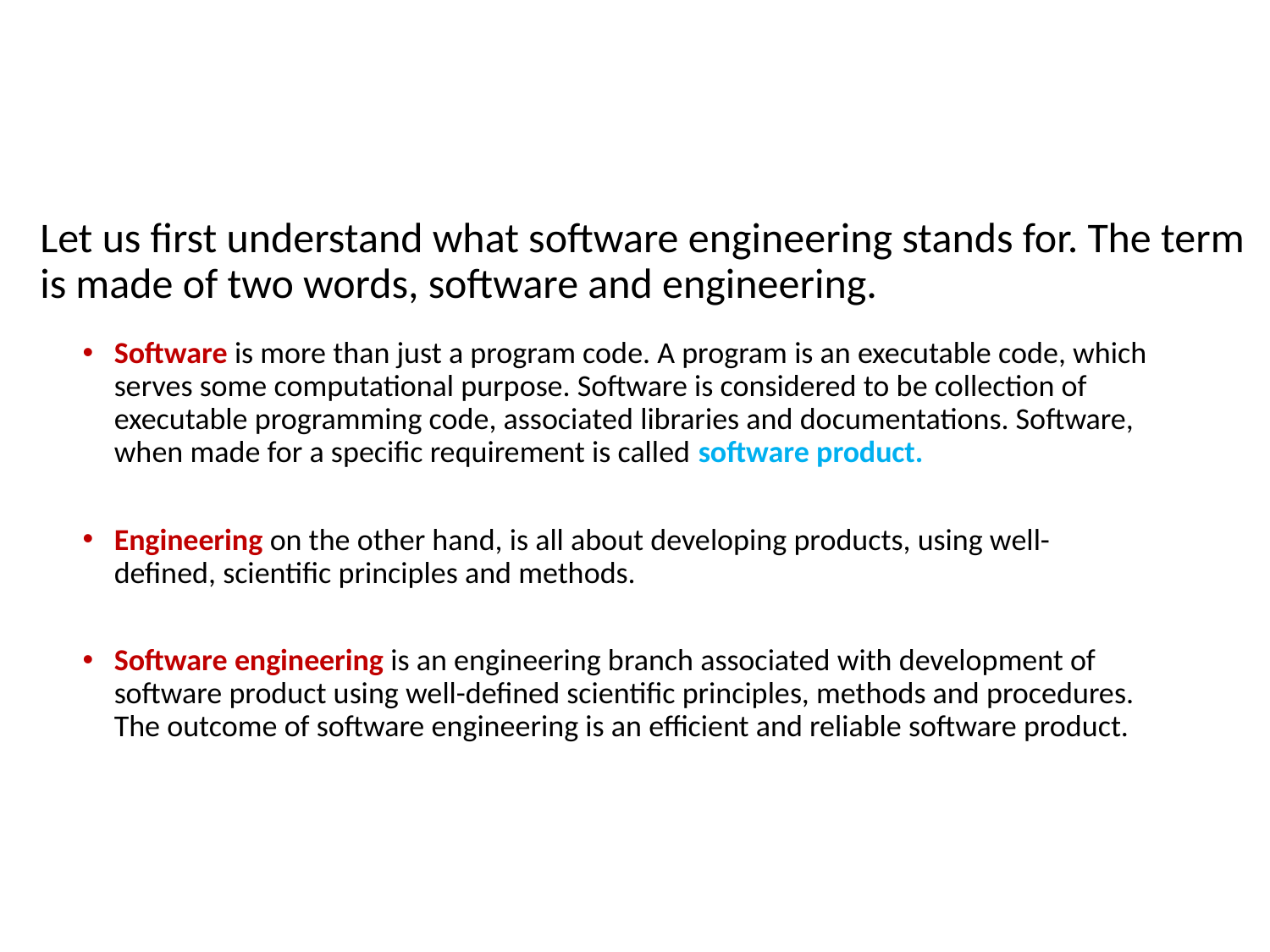

# Let us first understand what software engineering stands for. The term is made of two words, software and engineering.
Software is more than just a program code. A program is an executable code, which serves some computational purpose. Software is considered to be collection of executable programming code, associated libraries and documentations. Software, when made for a specific requirement is called software product.

Engineering on the other hand, is all about developing products, using well-defined, scientific principles and methods.

Software engineering is an engineering branch associated with development of software product using well-defined scientific principles, methods and procedures. The outcome of software engineering is an efficient and reliable software product.